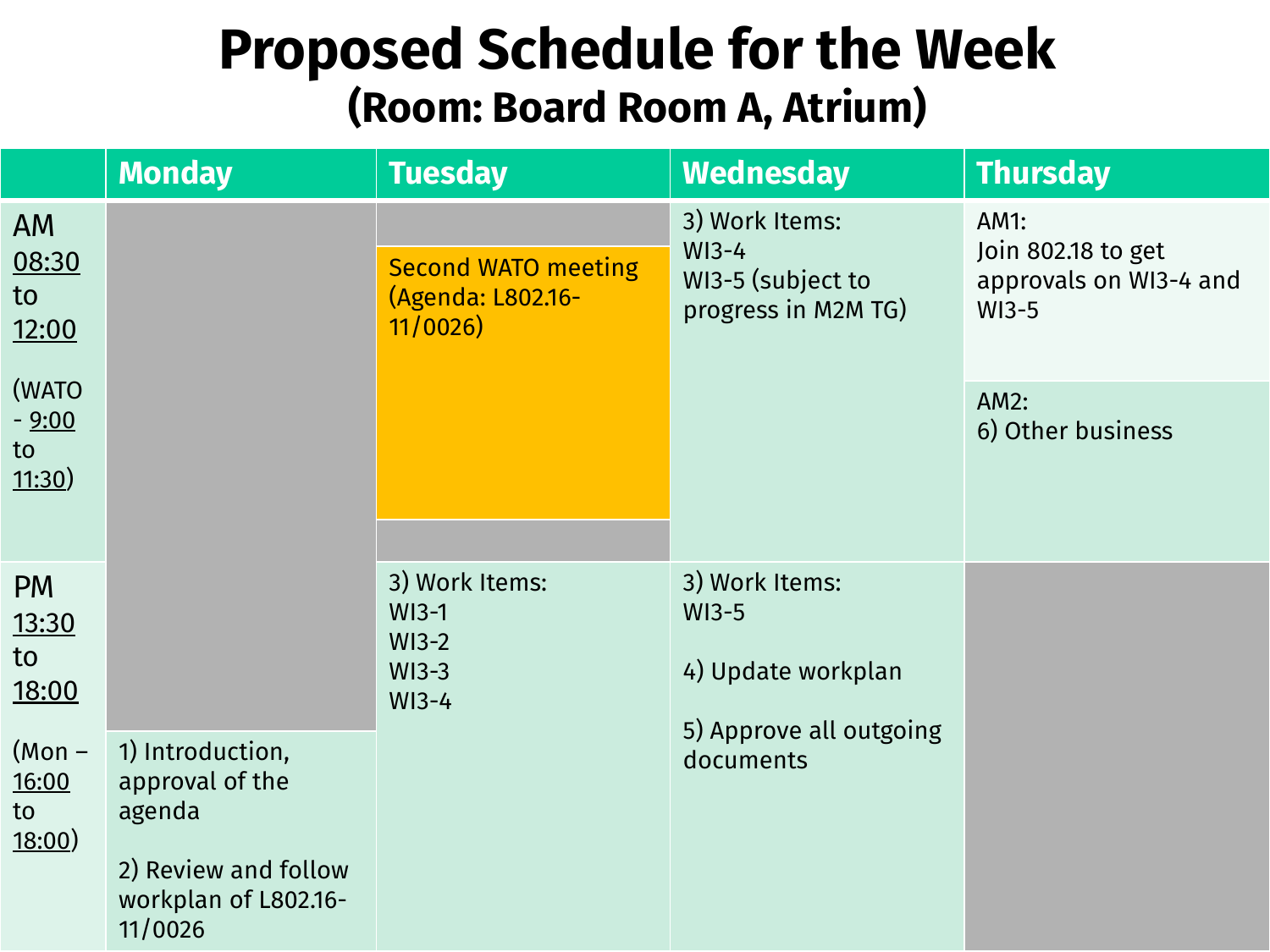

# Proposed Schedule for the Week (Room: Board Room A, Atrium)
|  | Monday | Tuesday | Wednesday | Thursday |
| --- | --- | --- | --- | --- |
| AM 08:30 to 12:00 (WATO - 9:00 to 11:30) |  |  | 3) Work Items: WI3-4 WI3-5 (subject to progress in M2M TG) | AM1: Join 802.18 to get approvals on WI3-4 and WI3-5 |
|  |  | Second WATO meeting (Agenda: L802.16-11/0026) |  |  |
|  |  |  |  | AM2: 6) Other business |
|  |  |  |  |  |
| PM 13:30 to 18:00 (Mon – 16:00 to 18:00) |  | 3) Work Items: WI3-1 WI3-2 WI3-3 WI3-4 | 3) Work Items: WI3-5 4) Update workplan 5) Approve all outgoing documents |  |
|  | 1) Introduction, approval of the agenda 2) Review and follow workplan of L802.16-11/0026 |  |  |  |